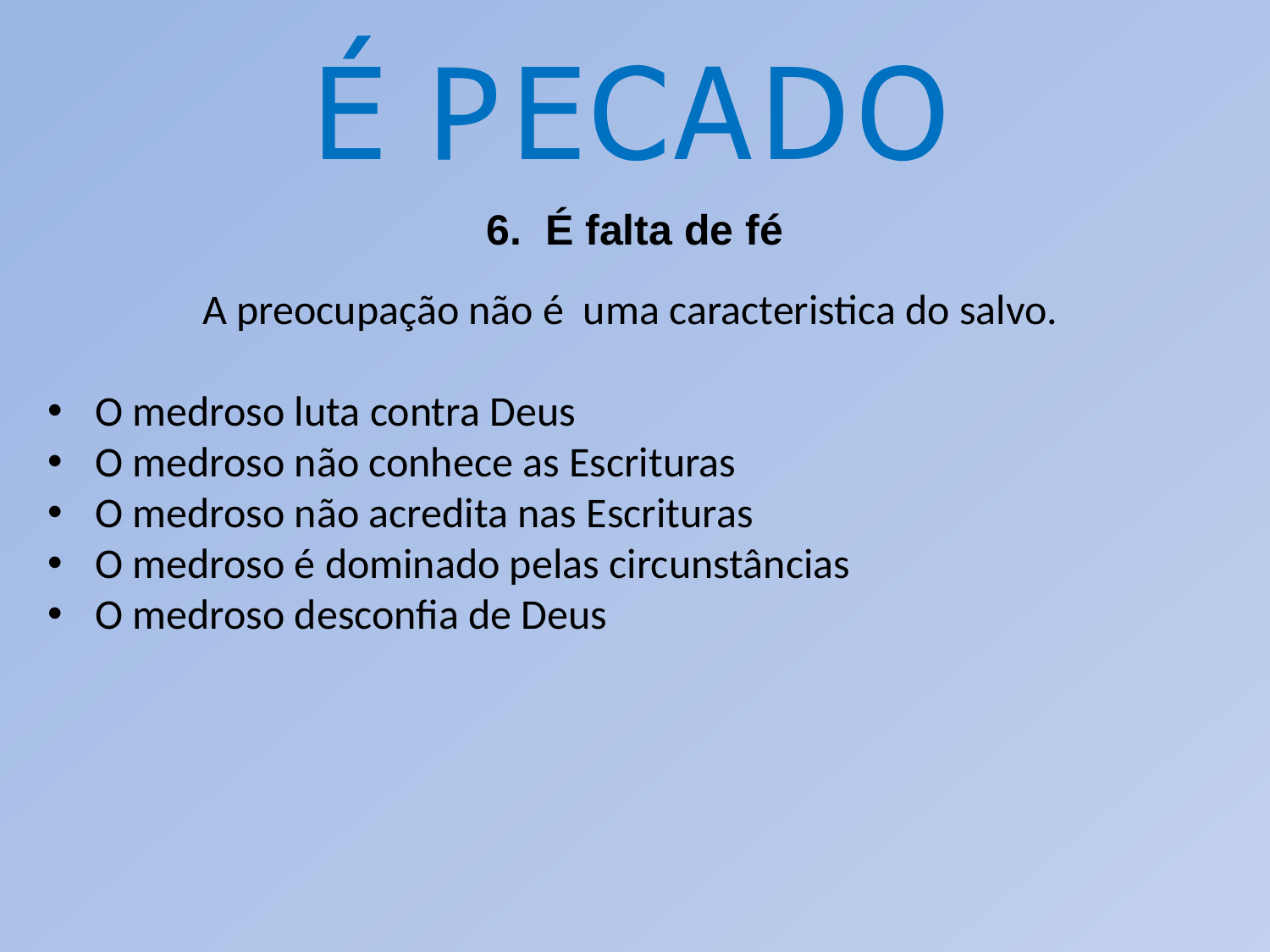

É PECADO

6.  É falta de fé

A preocupação não é  uma caracteristica do salvo.
O medroso luta contra Deus
O medroso não conhece as Escrituras
O medroso não acredita nas Escrituras
O medroso é dominado pelas circunstâncias
O medroso desconfia de Deus